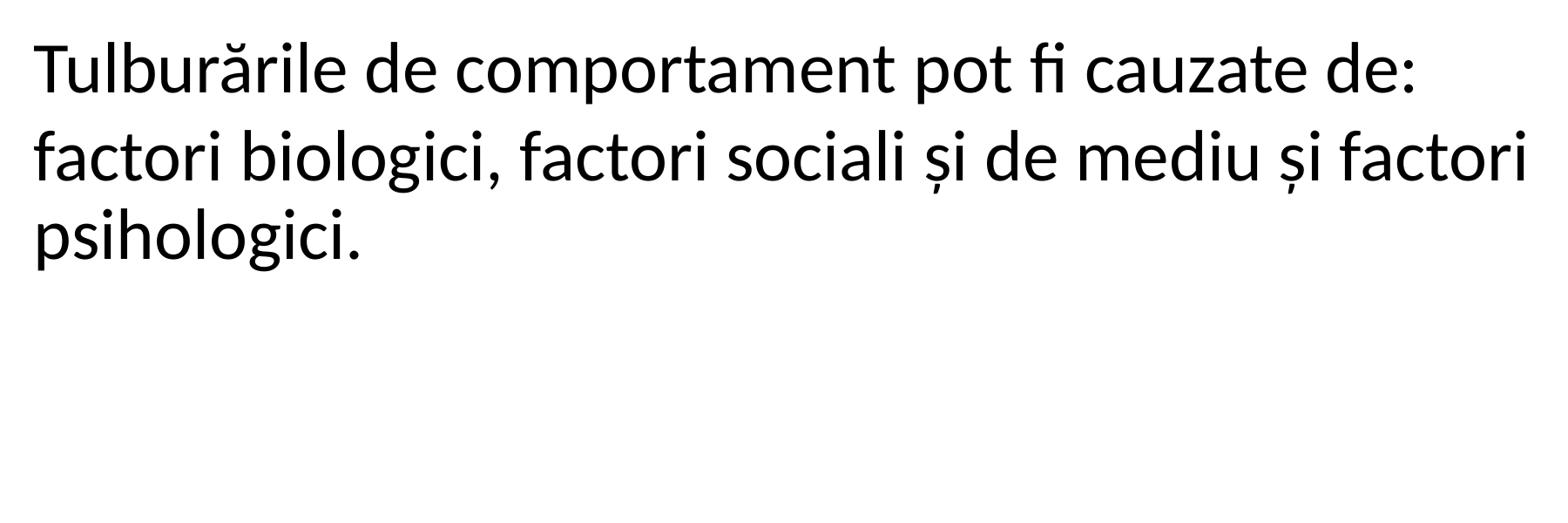

Tulburările de comportament pot fi cauzate de:
factori biologici, factori sociali și de mediu și factori psihologici.